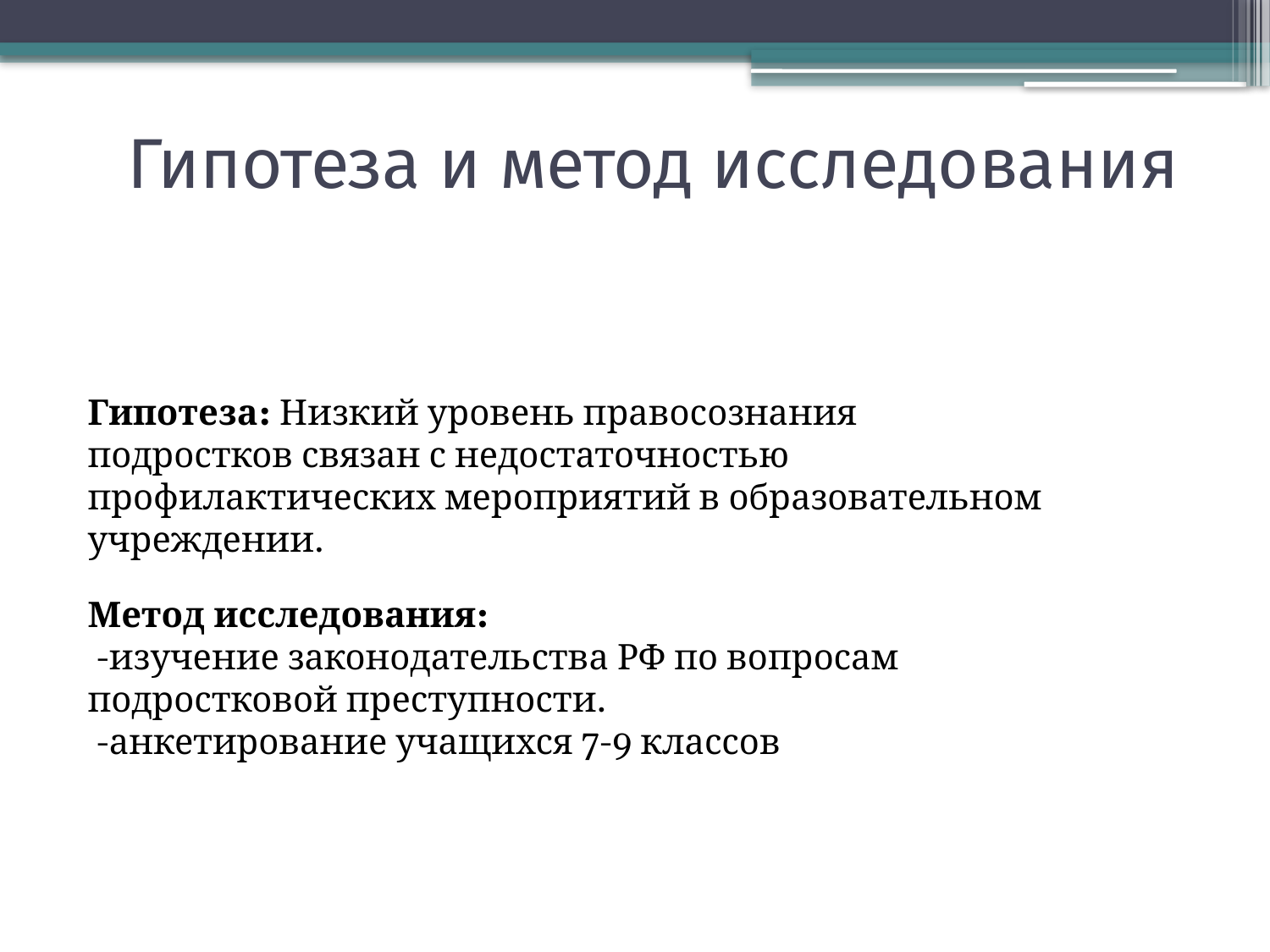

# Гипотеза и метод исследования
Гипотеза: Низкий уровень правосознания подростков связан с недостаточностью профилактических мероприятий в образовательном учреждении.
Метод исследования:
 -изучение законодательства РФ по вопросам подростковой преступности.
 -анкетирование учащихся 7-9 классов